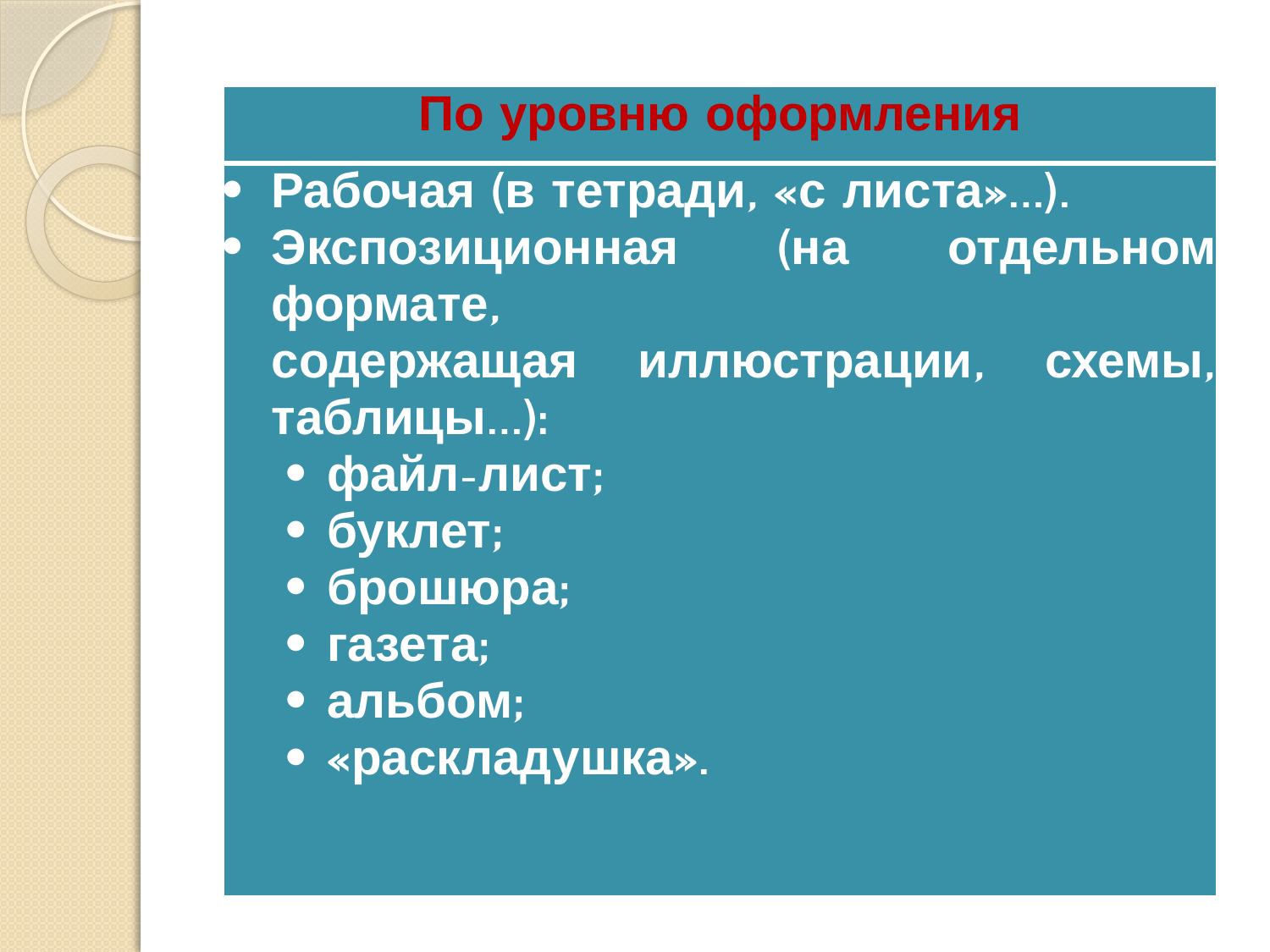

#
| По уровню оформления |
| --- |
| Рабочая (в тетради, «с листа»…). Экспозиционная (на отдельном формате, содержащая иллюстрации, схемы, таблицы…): файл-лист; буклет; брошюра; газета; альбом; «раскладушка». |